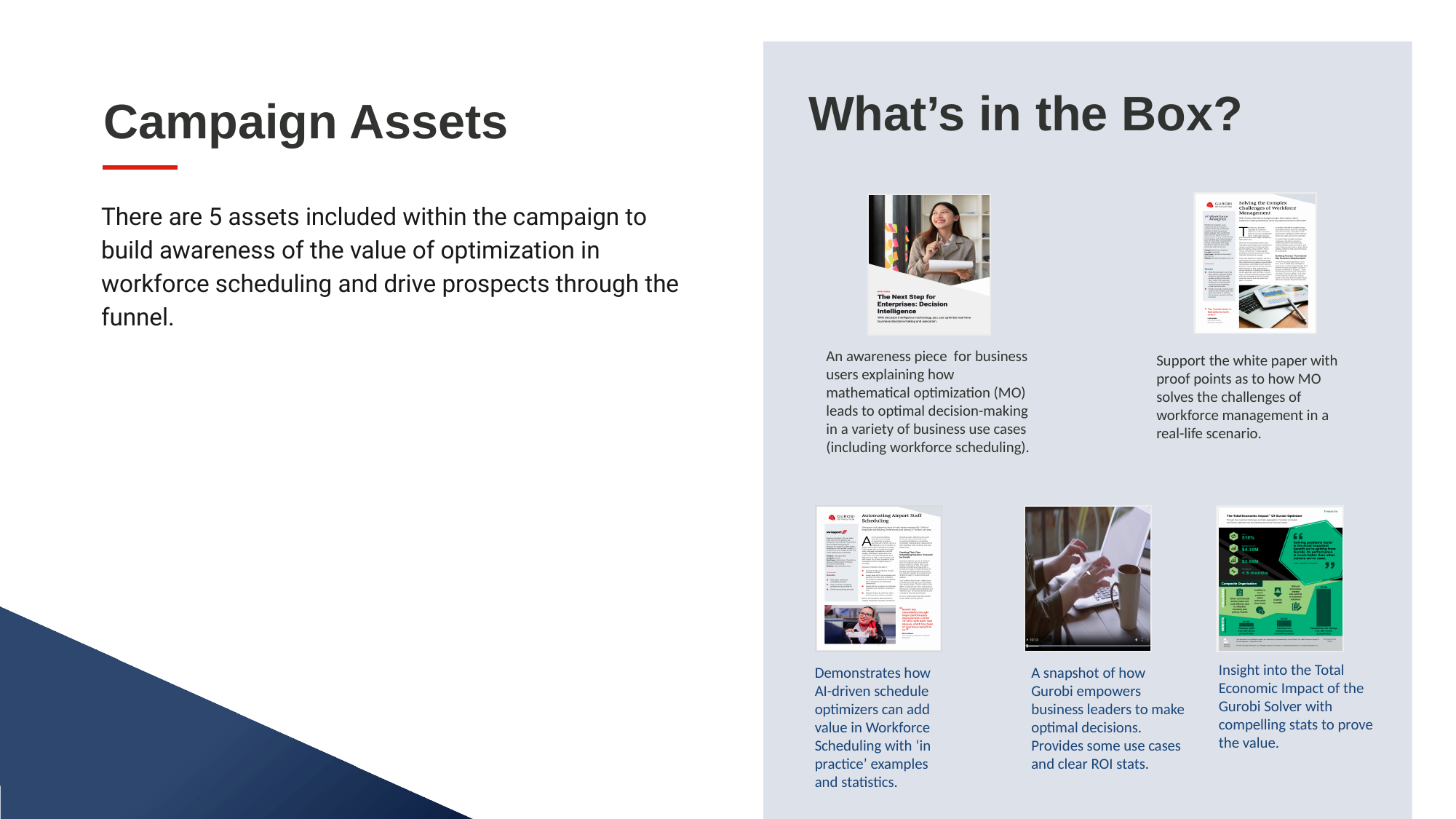

What’s in the Box?

Campaign Assets
There are 5 assets included within the campaign to build awareness of the value of optimization in workforce scheduling and drive prospects through the funnel.

An awareness piece  for business users explaining how mathematical optimization (MO) leads to optimal decision-making in a variety of business use cases (including workforce scheduling).
Support the white paper with proof points as to how MO solves the challenges of workforce management in a real-life scenario.

`

Insight into the Total Economic Impact of the Gurobi Solver with compelling stats to prove the value.
Demonstrates how AI-driven schedule optimizers can add value in Workforce Scheduling with ‘in practice’ examples and statistics.
A snapshot of how Gurobi empowers business leaders to make optimal decisions. Provides some use cases and clear ROI stats.